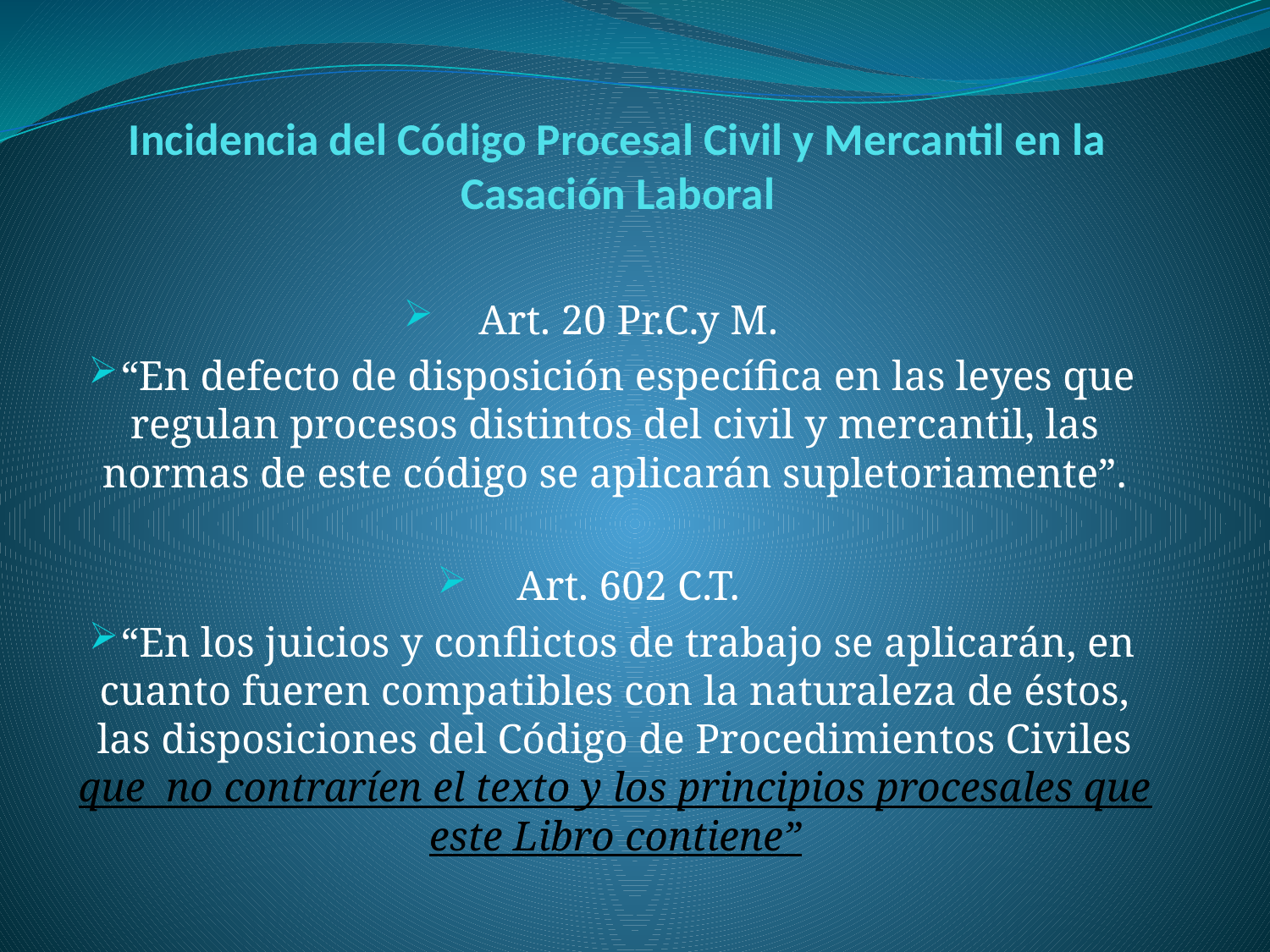

# Incidencia del Código Procesal Civil y Mercantil en la Casación Laboral
Art. 20 Pr.C.y M.
“En defecto de disposición específica en las leyes que regulan procesos distintos del civil y mercantil, las normas de este código se aplicarán supletoriamente”.

Art. 602 C.T.
“En los juicios y conflictos de trabajo se aplicarán, en cuanto fueren compatibles con la naturaleza de éstos, las disposiciones del Código de Procedimientos Civiles que  no contraríen el texto y los principios procesales que este Libro contiene”